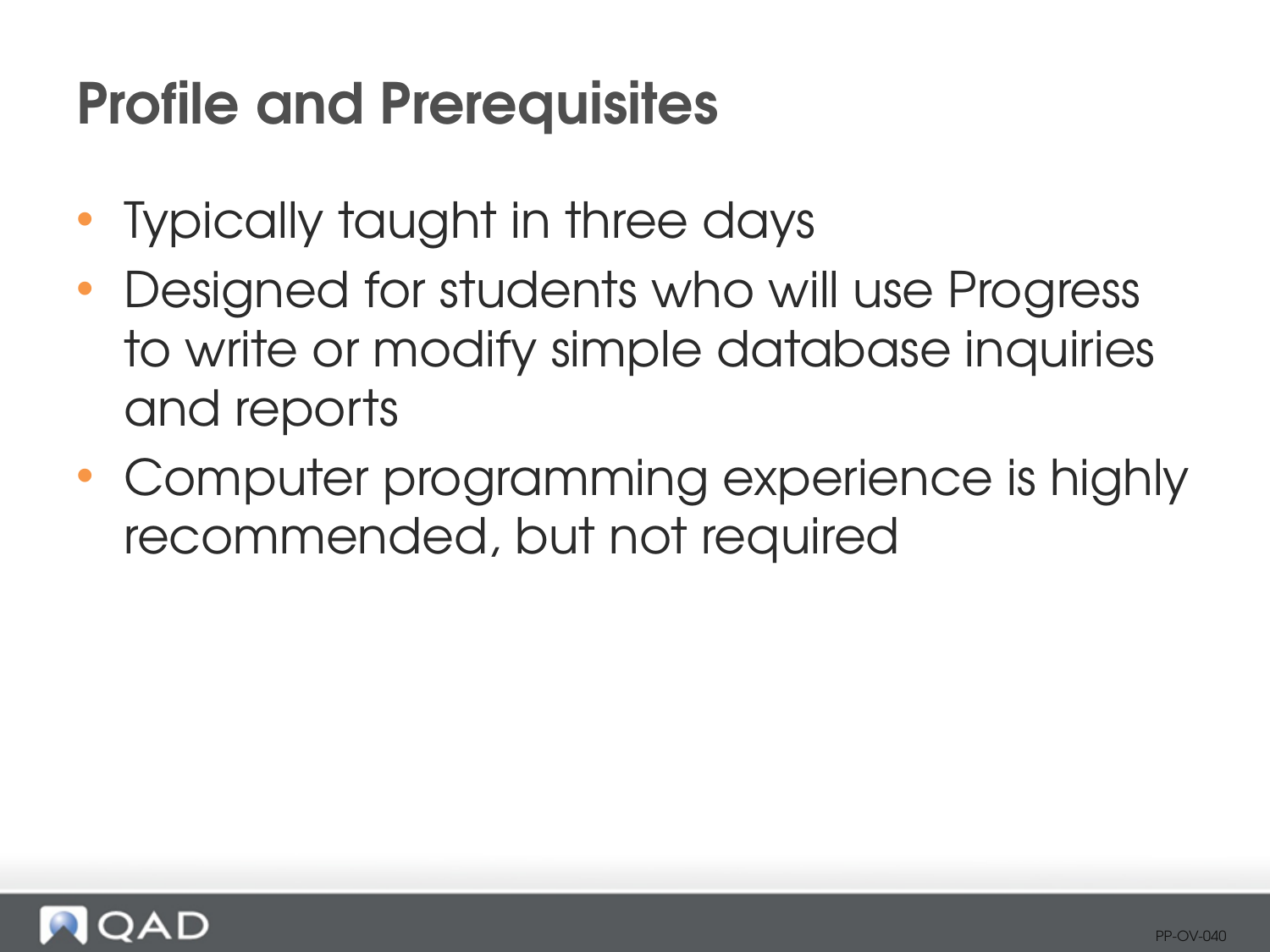

# Profile and Prerequisites
Typically taught in three days
Designed for students who will use Progress to write or modify simple database inquiries and reports
Computer programming experience is highly recommended, but not required

PP-OV-040